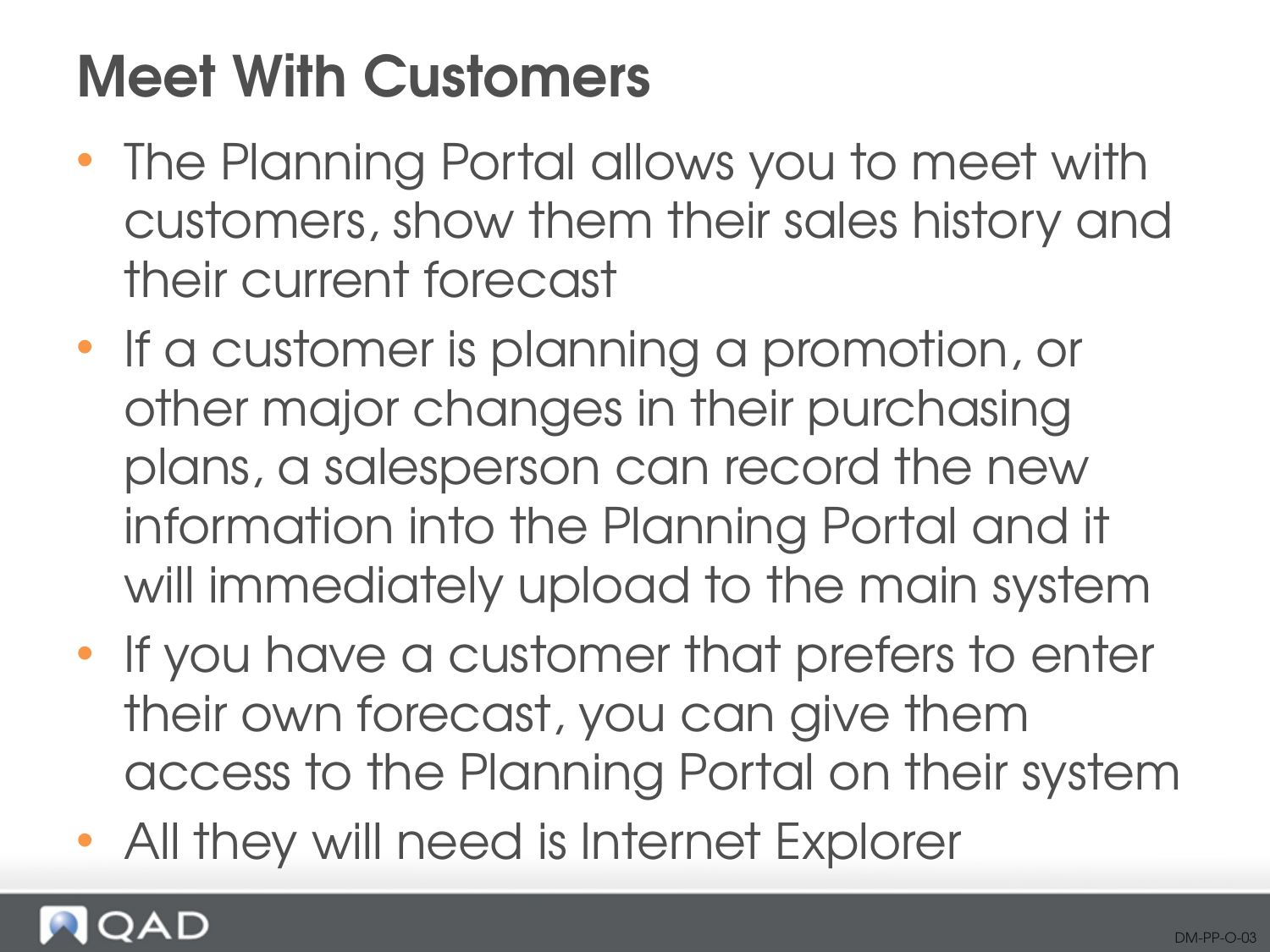

# Meet With Customers
The Planning Portal allows you to meet with customers, show them their sales history and their current forecast
If a customer is planning a promotion, or other major changes in their purchasing plans, a salesperson can record the new information into the Planning Portal and it will immediately upload to the main system
If you have a customer that prefers to enter their own forecast, you can give them access to the Planning Portal on their system
All they will need is Internet Explorer

DM-PP-O-03